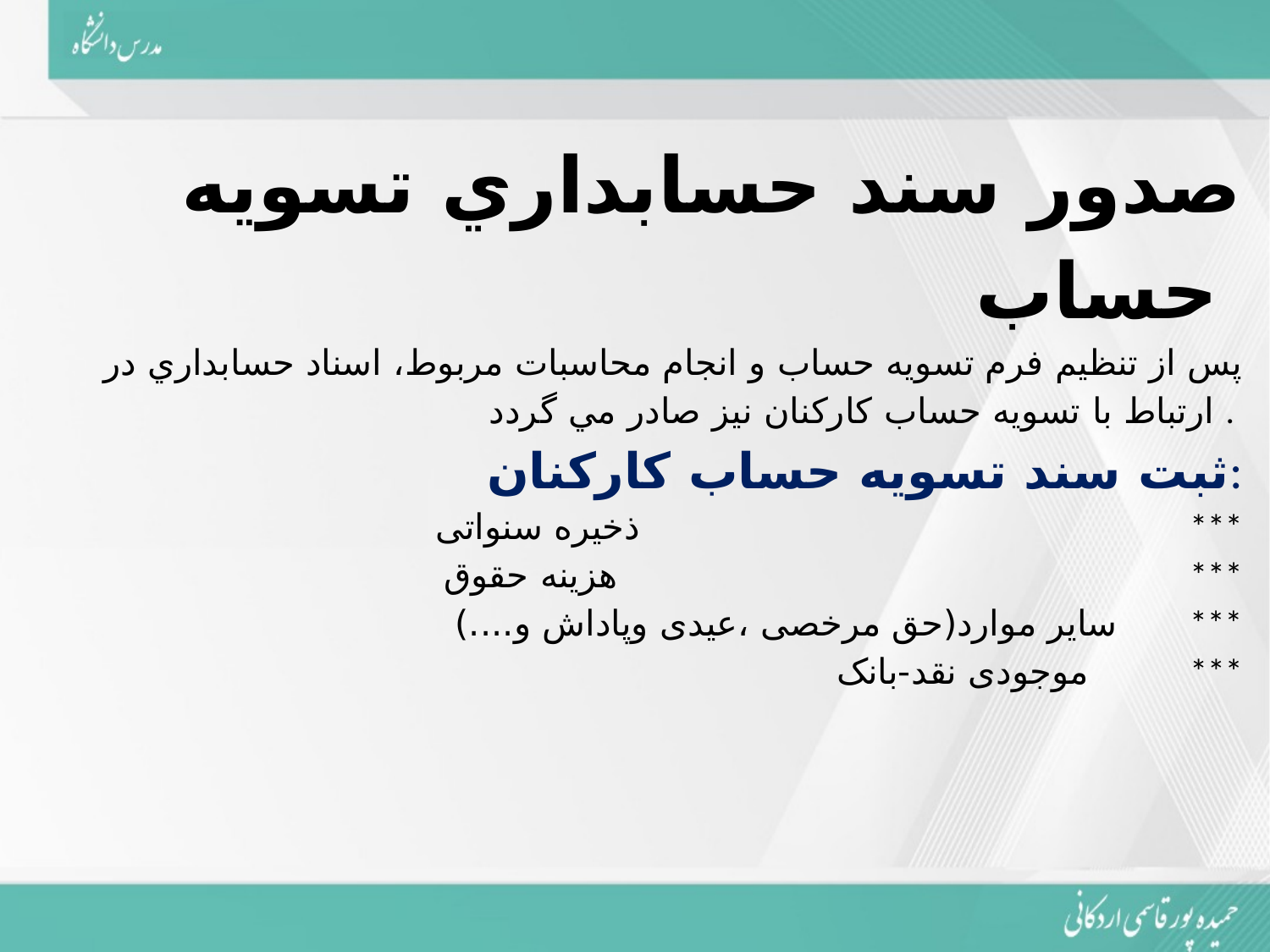

صدور سند حسابداري تسويه حساب
پس از تنظيم فرم تسويه حساب و انجام محاسبات مربوط، اسناد حسابداري در ارتباط با تسويه حساب کارکنان نيز صادر مي گردد .
ثبت سند تسویه حساب کارکنان:
ذخیره سنواتی                                                 ***
هزینه حقوق                                                   ***
سایر موارد(حق مرخصی ،عیدی وپاداش و....)         ***
                                           موجودی نقد-بانک         ***